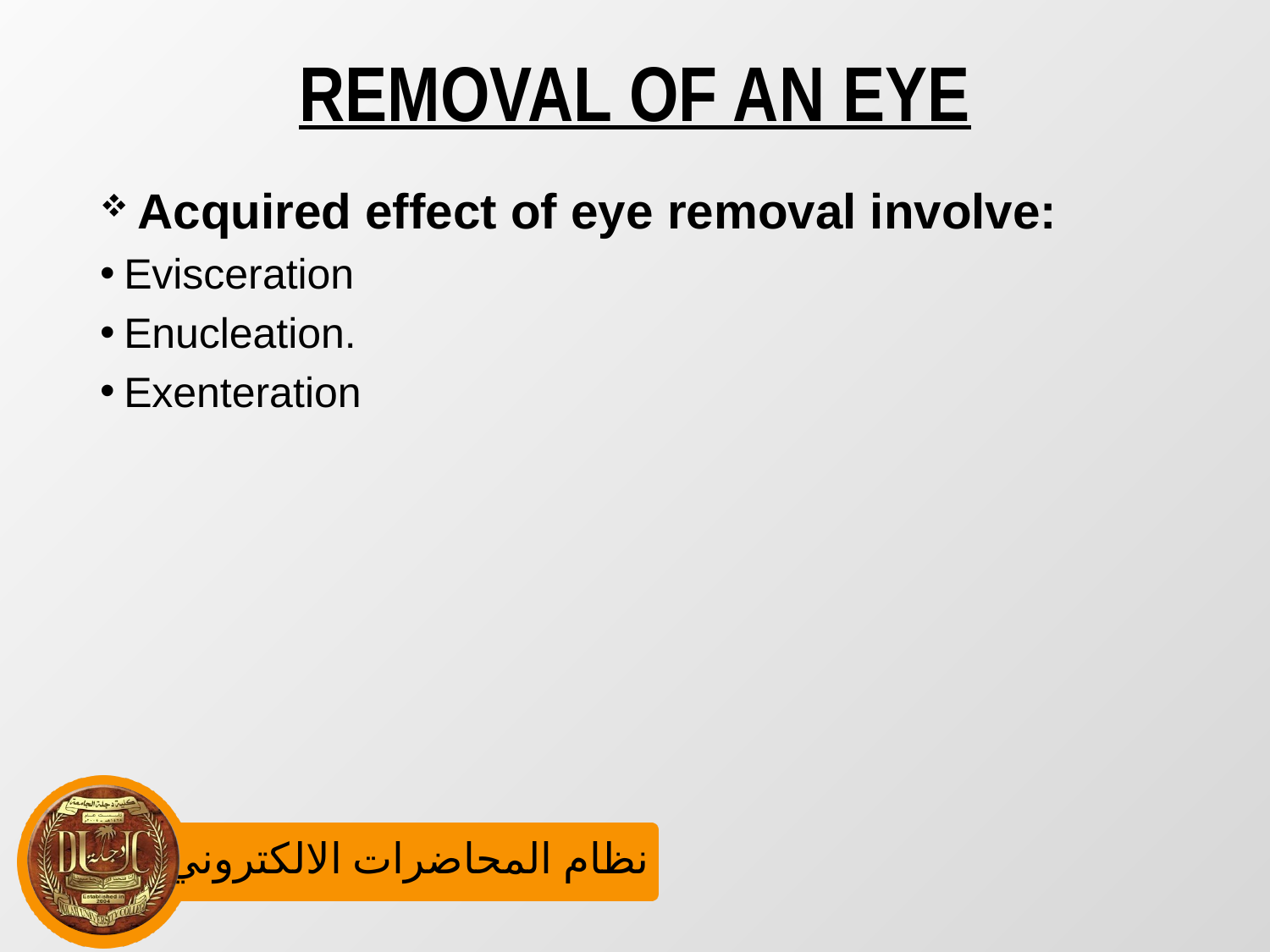

# REMOVAL OF AN EYE
 Acquired effect of eye removal involve:
Evisceration
Enucleation.
Exenteration